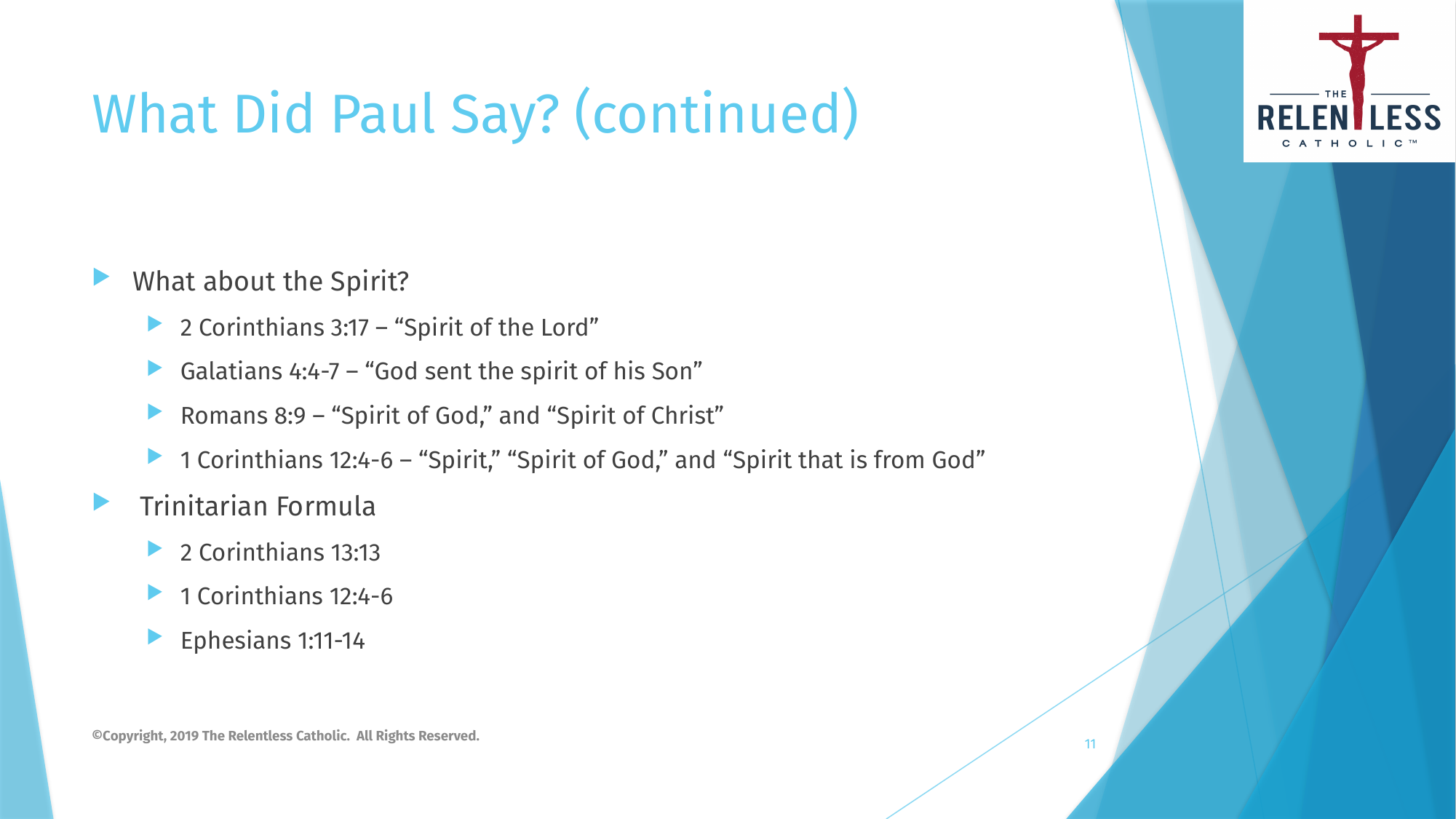

# What Did Paul Say? (continued)
What about the Spirit?
2 Corinthians 3:17 – “Spirit of the Lord”
Galatians 4:4-7 – “God sent the spirit of his Son”
Romans 8:9 – “Spirit of God,” and “Spirit of Christ”
1 Corinthians 12:4-6 – “Spirit,” “Spirit of God,” and “Spirit that is from God”
 Trinitarian Formula
2 Corinthians 13:13
1 Corinthians 12:4-6
Ephesians 1:11-14

©Copyright, 2019 The Relentless Catholic.  All Rights Reserved.

11